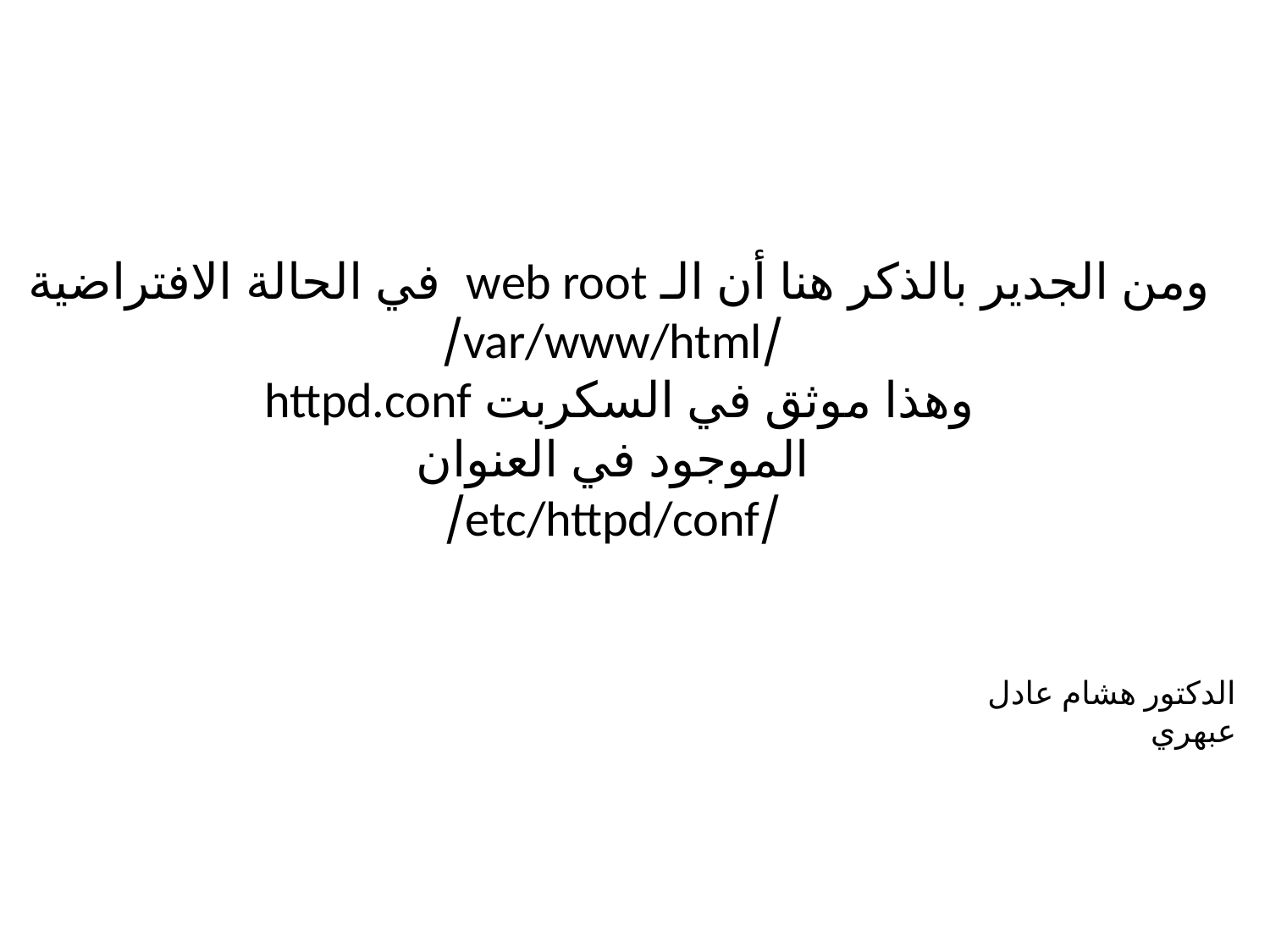

ومن الجدير بالذكر هنا أن الـ web root  في الحالة الافتراضية
/var/www/html/
وهذا موثق في السكربت httpd.conf
الموجود في العنوان
/etc/httpd/conf/
الدكتور هشام عادل عبهري